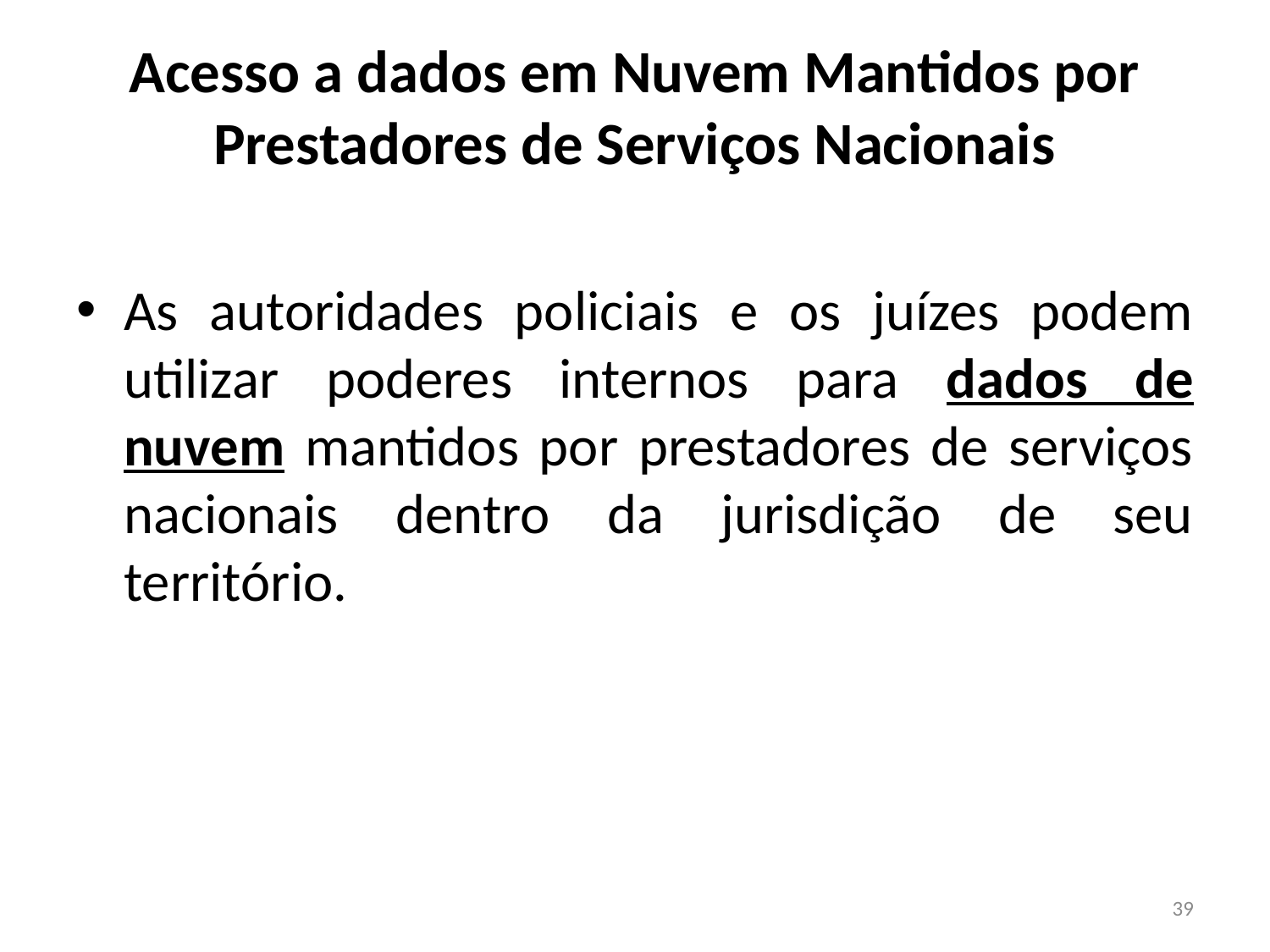

# Acesso a dados em Nuvem Mantidos por Prestadores de Serviços Nacionais
As autoridades policiais e os juízes podem utilizar poderes internos para dados de nuvem mantidos por prestadores de serviços nacionais dentro da jurisdição de seu território.
39